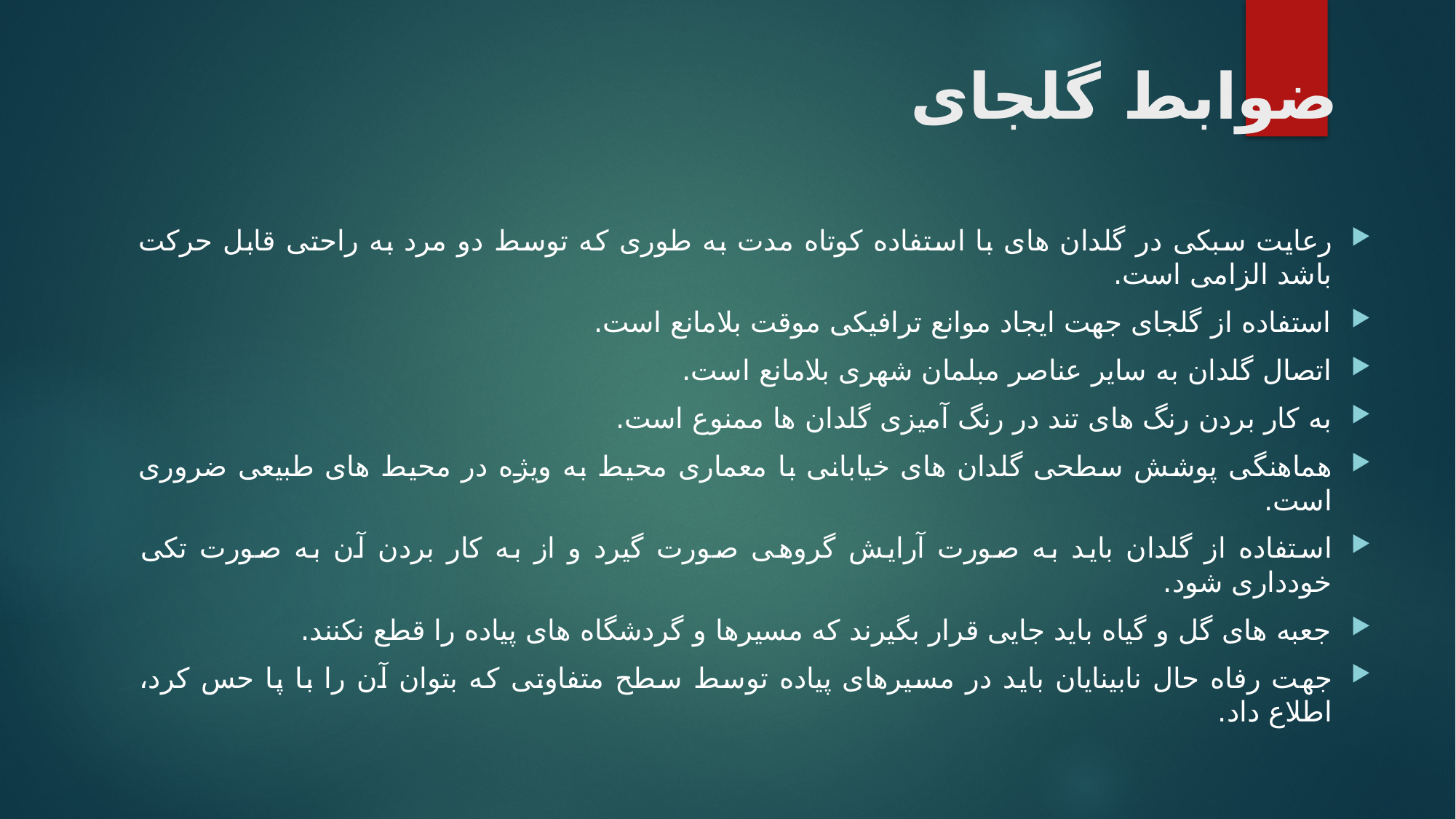

# ضوابط گلجای
رعایت سبکی در گلدان های با استفاده کوتاه مدت به طوری که توسط دو مرد به راحتی قابل حرکت باشد الزامی است.
استفاده از گلجای جهت ایجاد موانع ترافیکی موقت بلامانع است.
اتصال گلدان به سایر عناصر مبلمان شهری بلامانع است.
به کار بردن رنگ های تند در رنگ آمیزی گلدان ها ممنوع است.
هماهنگی پوشش سطحی گلدان های خیابانی با معماری محیط به ویژه در محیط های طبیعی ضروری است.
استفاده از گلدان باید به صورت آرایش گروهی صورت گیرد و از به کار بردن آن به صورت تکی خودداری شود.
جعبه های گل و گیاه باید جایی قرار بگیرند که مسیرها و گردشگاه های پیاده را قطع نکنند.
جهت رفاه حال نابینایان باید در مسیرهای پیاده توسط سطح متفاوتی که بتوان آن را با پا حس کرد، اطلاع داد.